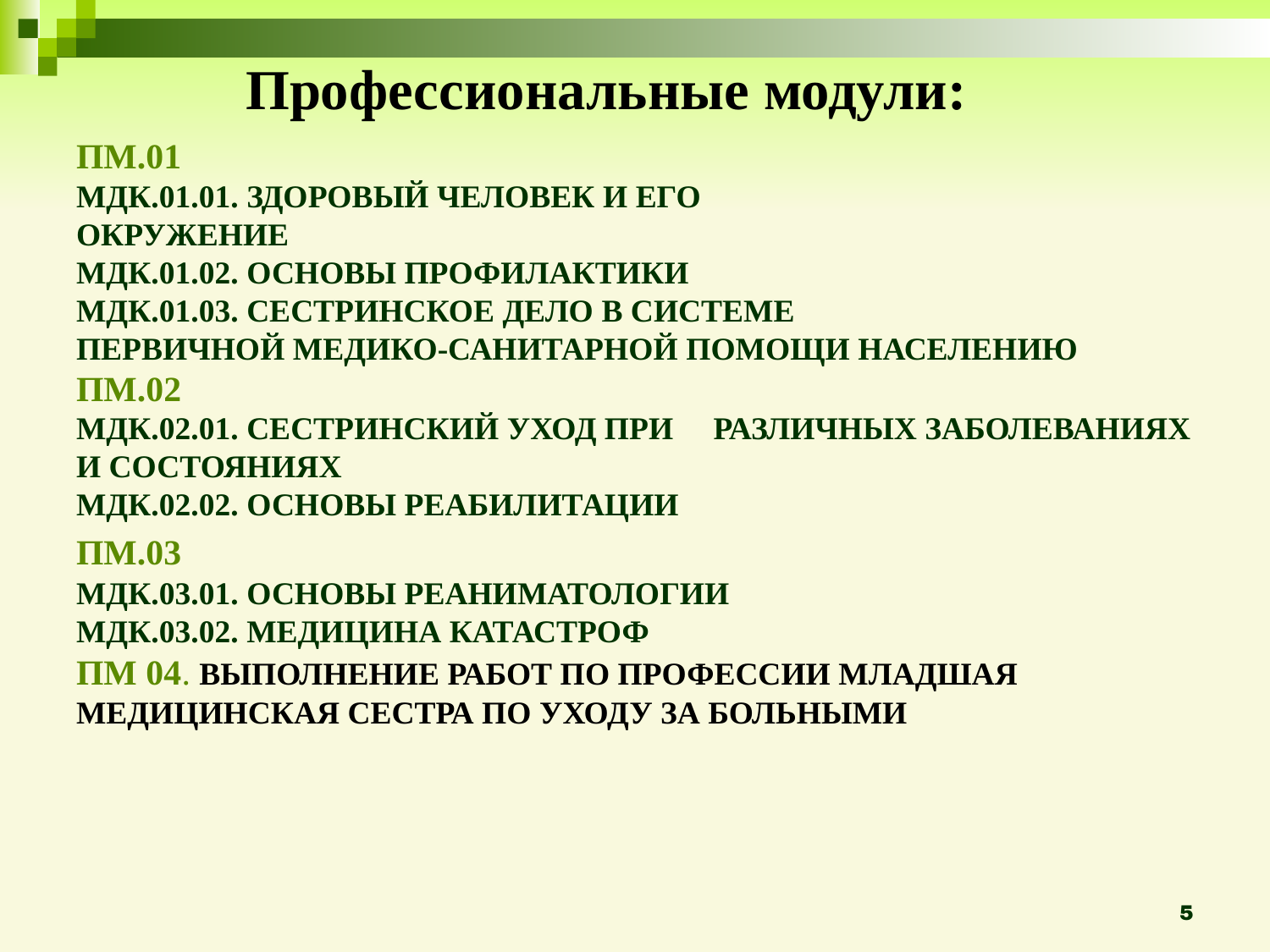

Профессиональные модули:
# ПМ.01 МДК.01.01. Здоровый человек и его окружение МДК.01.02. Основы профилактики МДК.01.03. Сестринское дело в системе первичной медико-санитарной помощи населению ПМ.02 МДК.02.01. Сестринский уход при     различных заболеваниях и состояниях МДК.02.02. Основы реабилитации ПМ.03 МДК.03.01. Основы реаниматологии МДК.03.02. Медицина катастроф ПМ 04. ВЫПОЛНЕНИЕ РАБОТ ПО ПРОФЕССИИ МЛАДШАЯ МЕДИЦИНСКАЯ СЕСТРА ПО УХОДУ ЗА БОЛЬНЫМИ
5